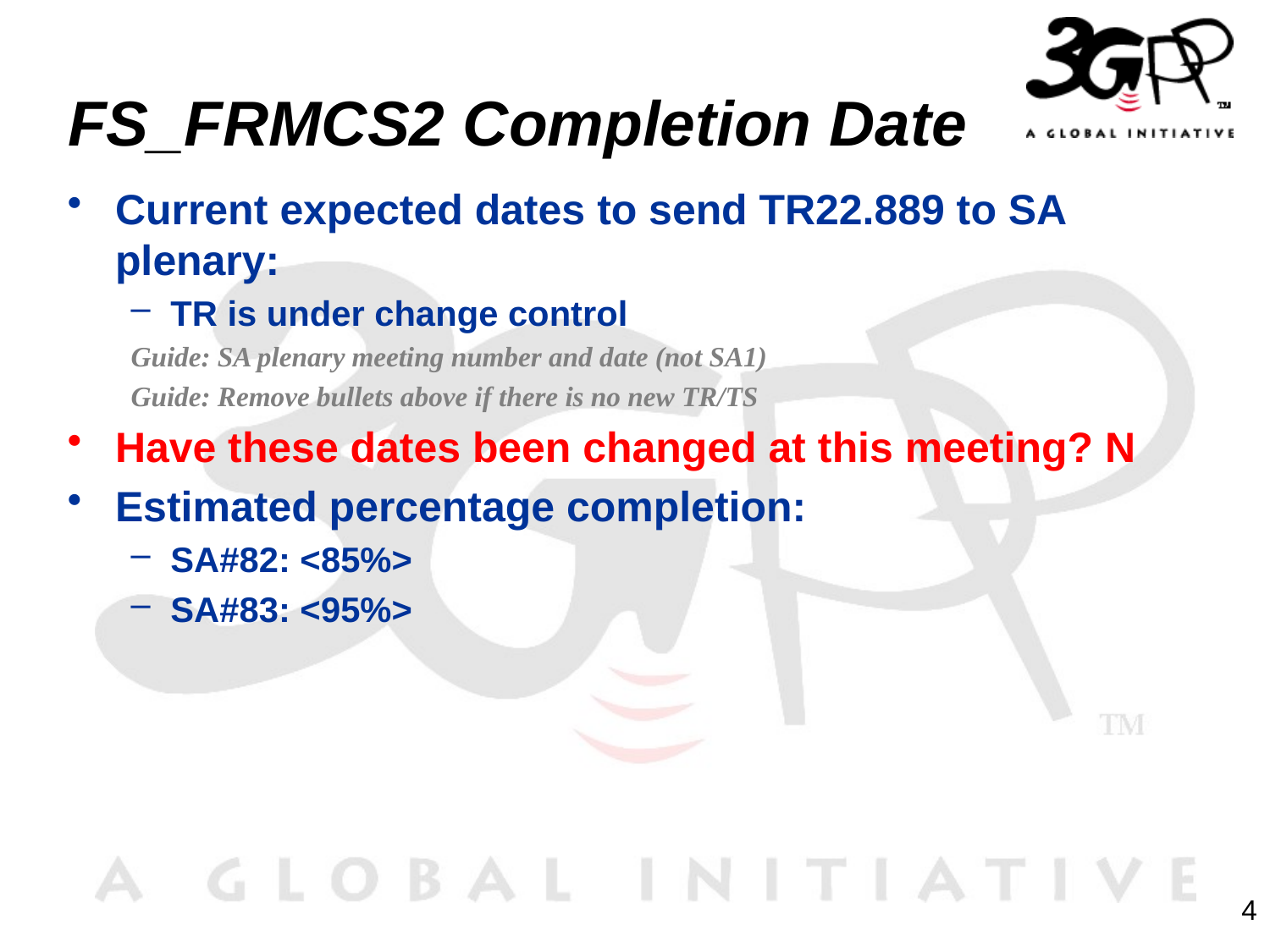

# FS_FRMCS2 Completion Date
Current expected dates to send TR22.889 to SA plenary:
TR is under change control
Guide: SA plenary meeting number and date (not SA1)
Guide: Remove bullets above if there is no new TR/TS
Have these dates been changed at this meeting? N
Estimated percentage completion:
SA#82: <85%>
SA#83: <95%>
4